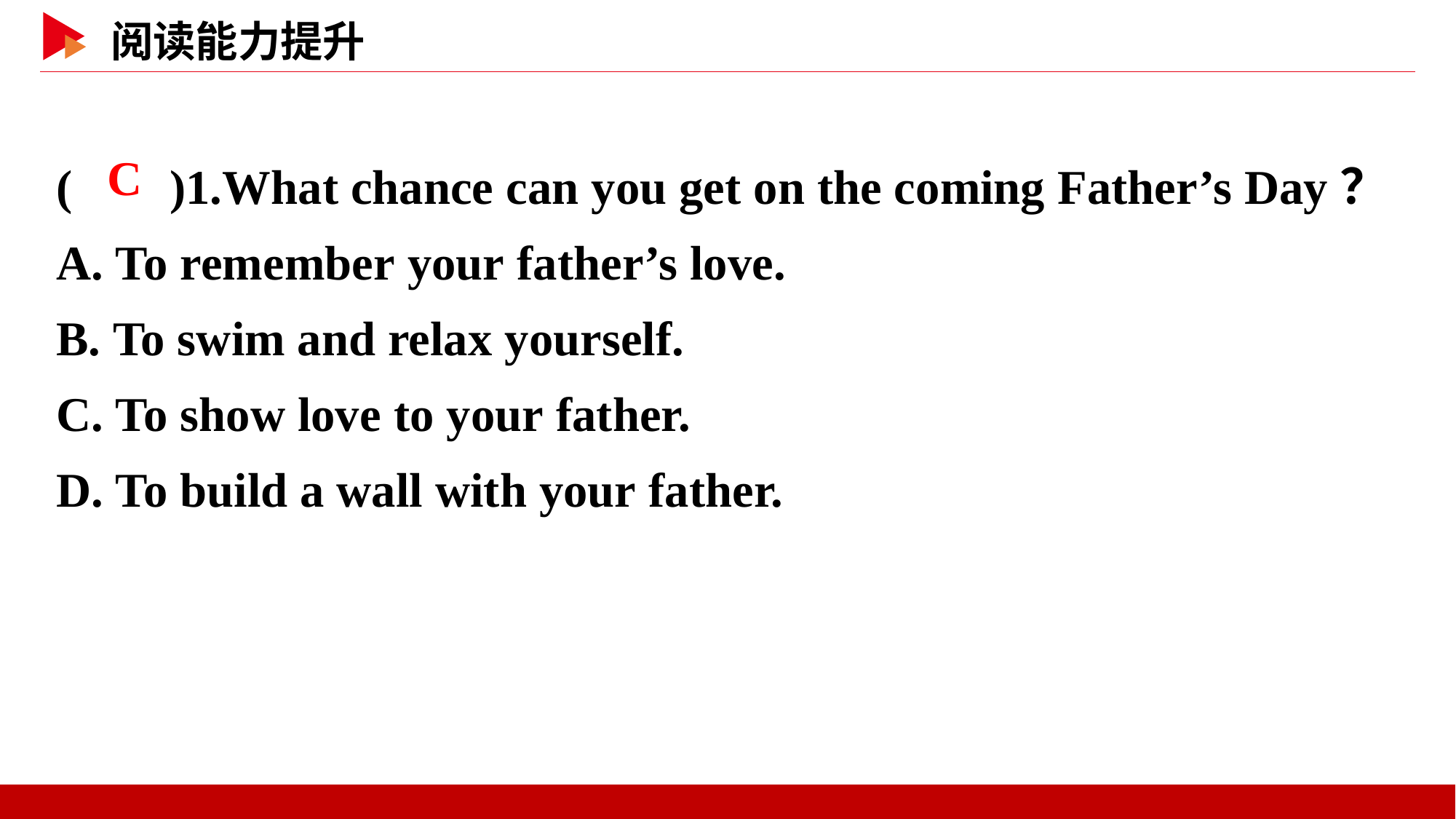

(        )1.What chance can you get on the coming Father’s Day？
A. To remember your father’s love.
B. To swim and relax yourself.
C. To show love to your father.
D. To build a wall with your father.
   C